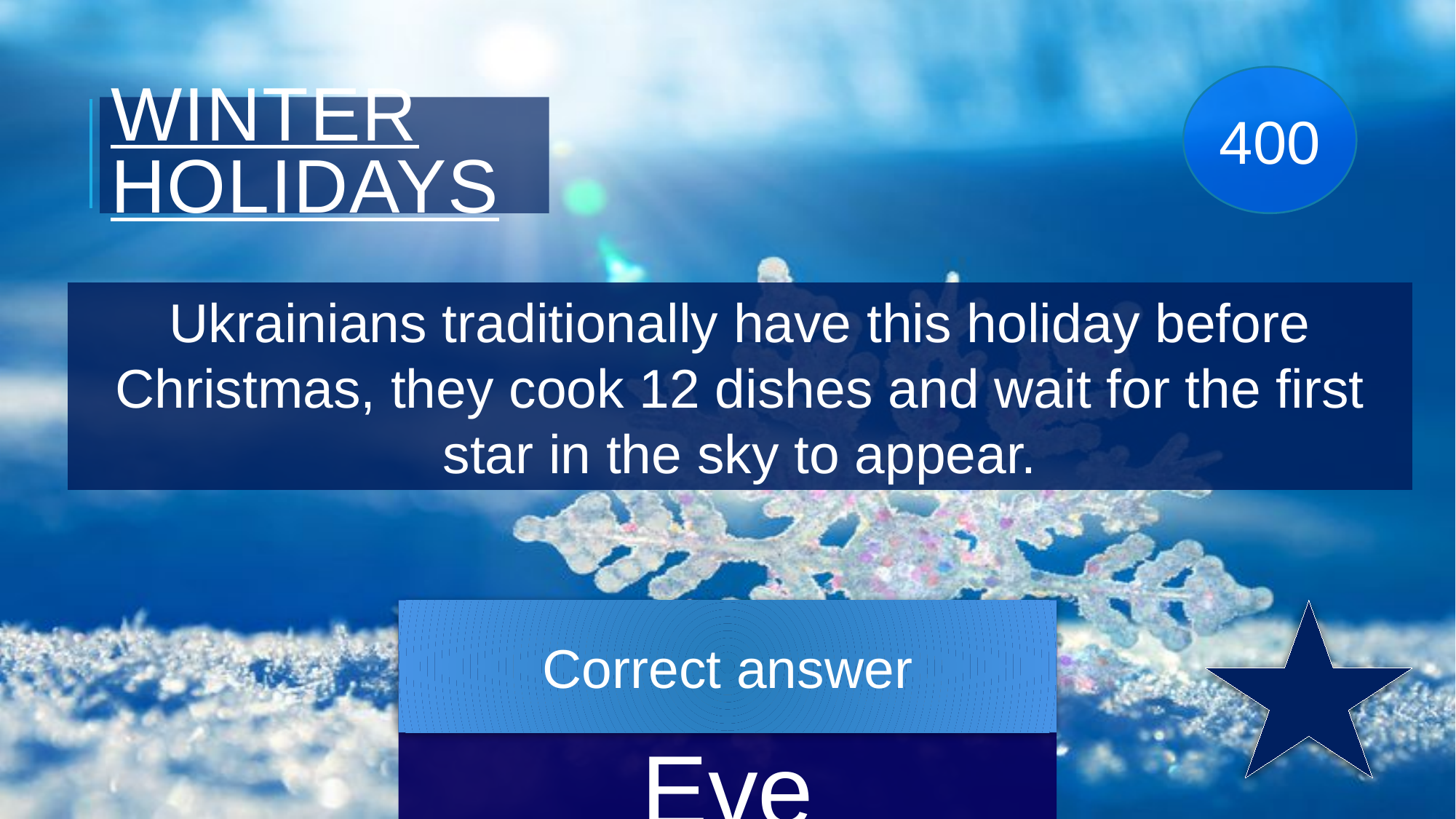

400
# Winter holidays
Ukrainians traditionally have this holiday before Christmas, they cook 12 dishes and wait for the first star in the sky to appear.
Christmas Eve
Correct answer